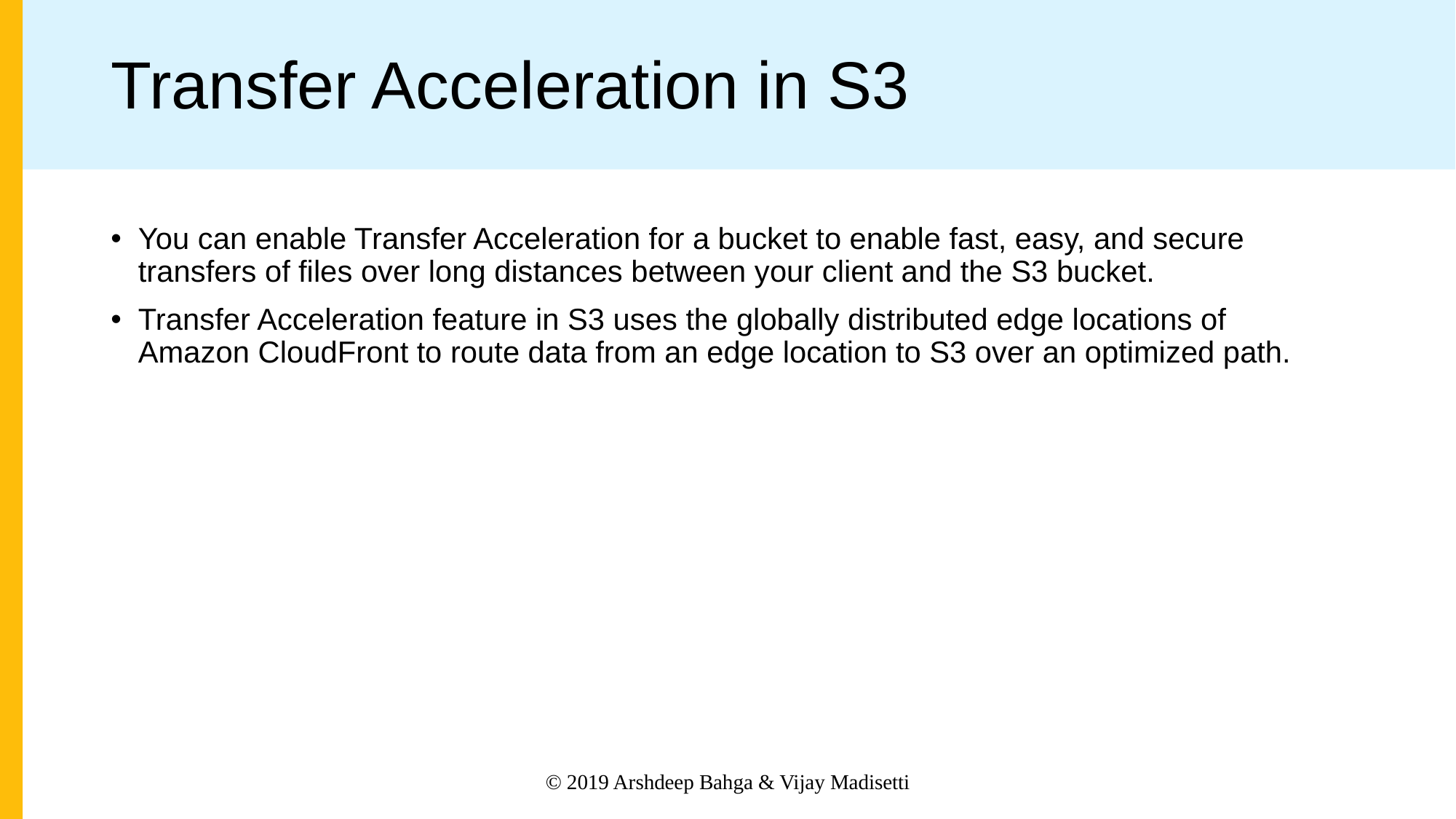

# Transfer Acceleration in S3
You can enable Transfer Acceleration for a bucket to enable fast, easy, and secure transfers of files over long distances between your client and the S3 bucket.
Transfer Acceleration feature in S3 uses the globally distributed edge locations of Amazon CloudFront to route data from an edge location to S3 over an optimized path.
© 2019 Arshdeep Bahga & Vijay Madisetti